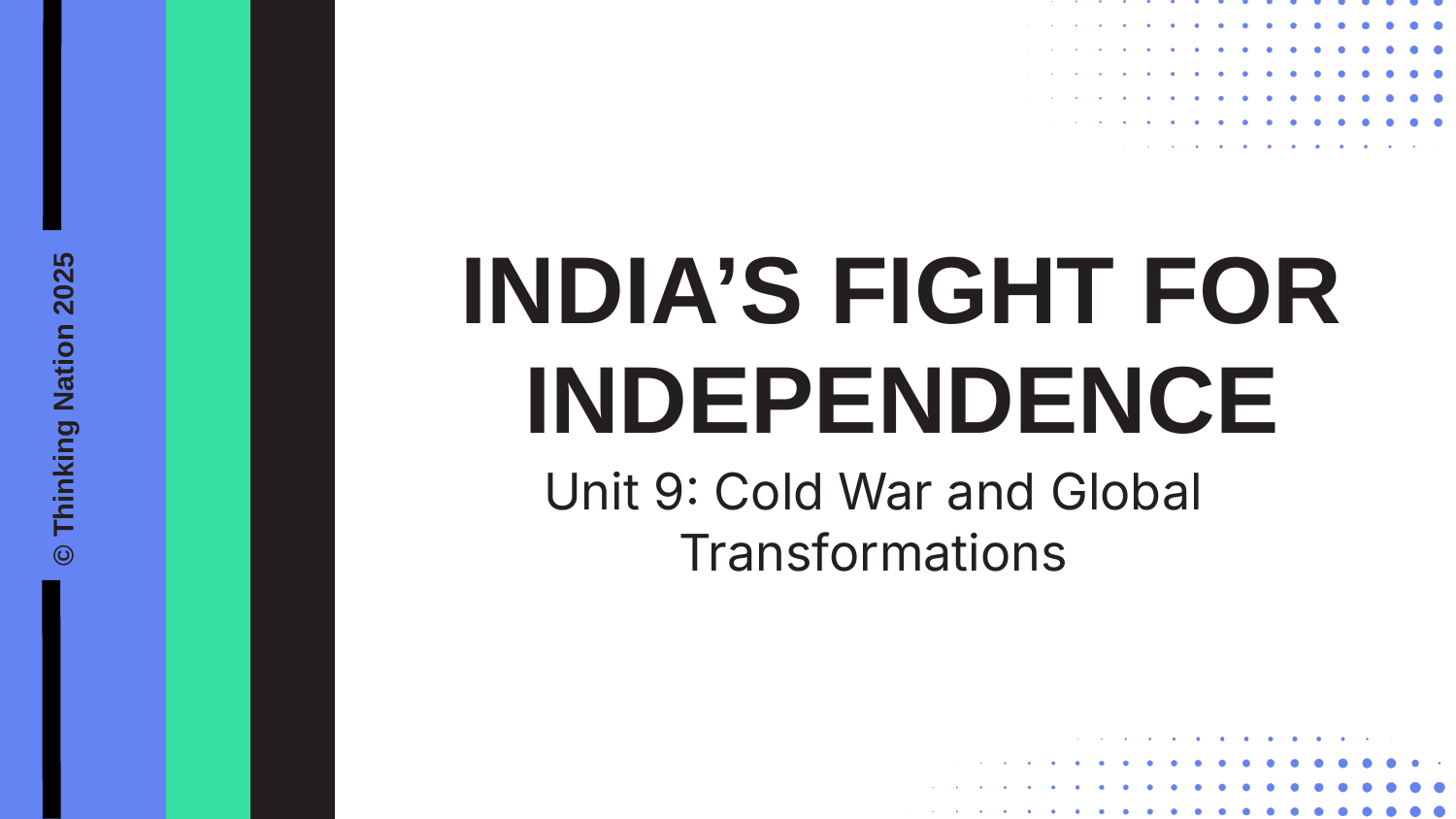

INDIA’S FIGHT FOR INDEPENDENCE
© Thinking Nation 2025
Unit 9: Cold War and Global Transformations